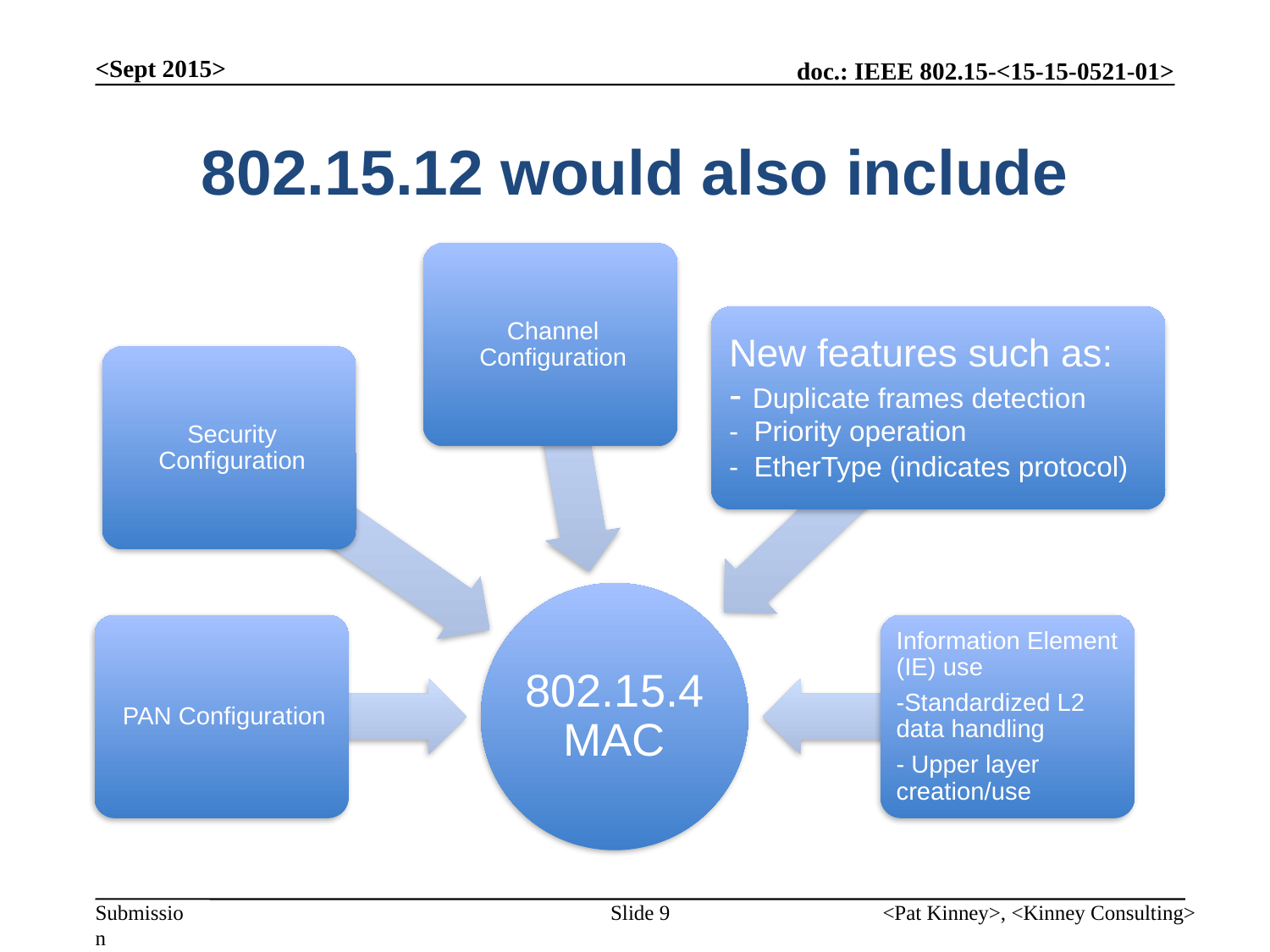

<Sept 2015>
# 802.15.12 would also include
802.15.4 MAC
PAN Configuration
Security Configuration
Channel Configuration
New features such as:
- Duplicate frames detection
-  Priority operation
-  EtherType (indicates protocol)
Information Element (IE) use
-Standardized L2 data handling
- Upper layer creation/use
Slide 9
<Pat Kinney>, <Kinney Consulting>